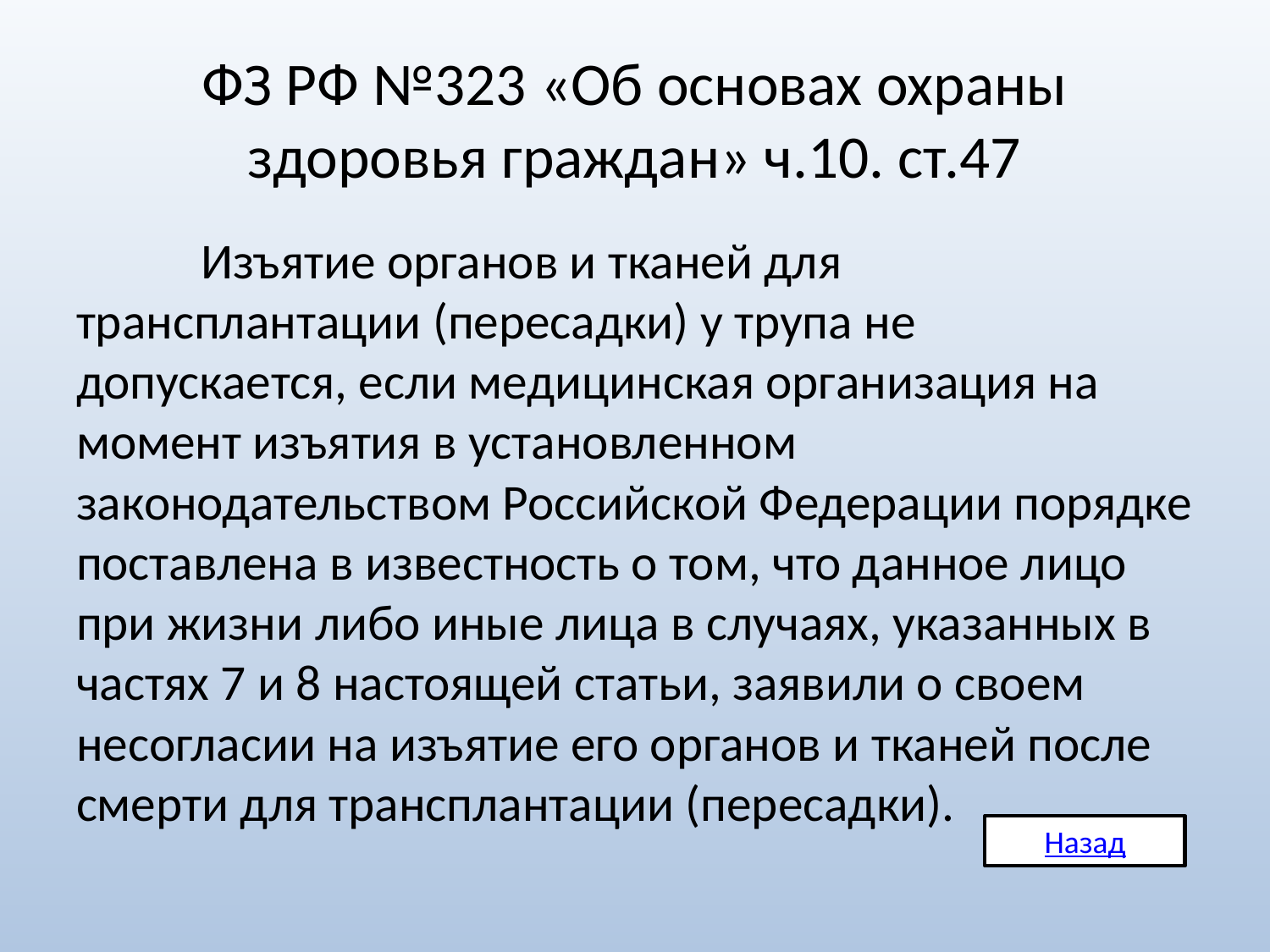

# ФЗ РФ №323 «Об основах охраны здоровья граждан» ч.10. ст.47
	 Изъятие органов и тканей для трансплантации (пересадки) у трупа не допускается, если медицинская организация на момент изъятия в установленном законодательством Российской Федерации порядке поставлена в известность о том, что данное лицо при жизни либо иные лица в случаях, указанных в частях 7 и 8 настоящей статьи, заявили о своем несогласии на изъятие его органов и тканей после смерти для трансплантации (пересадки).
Назад